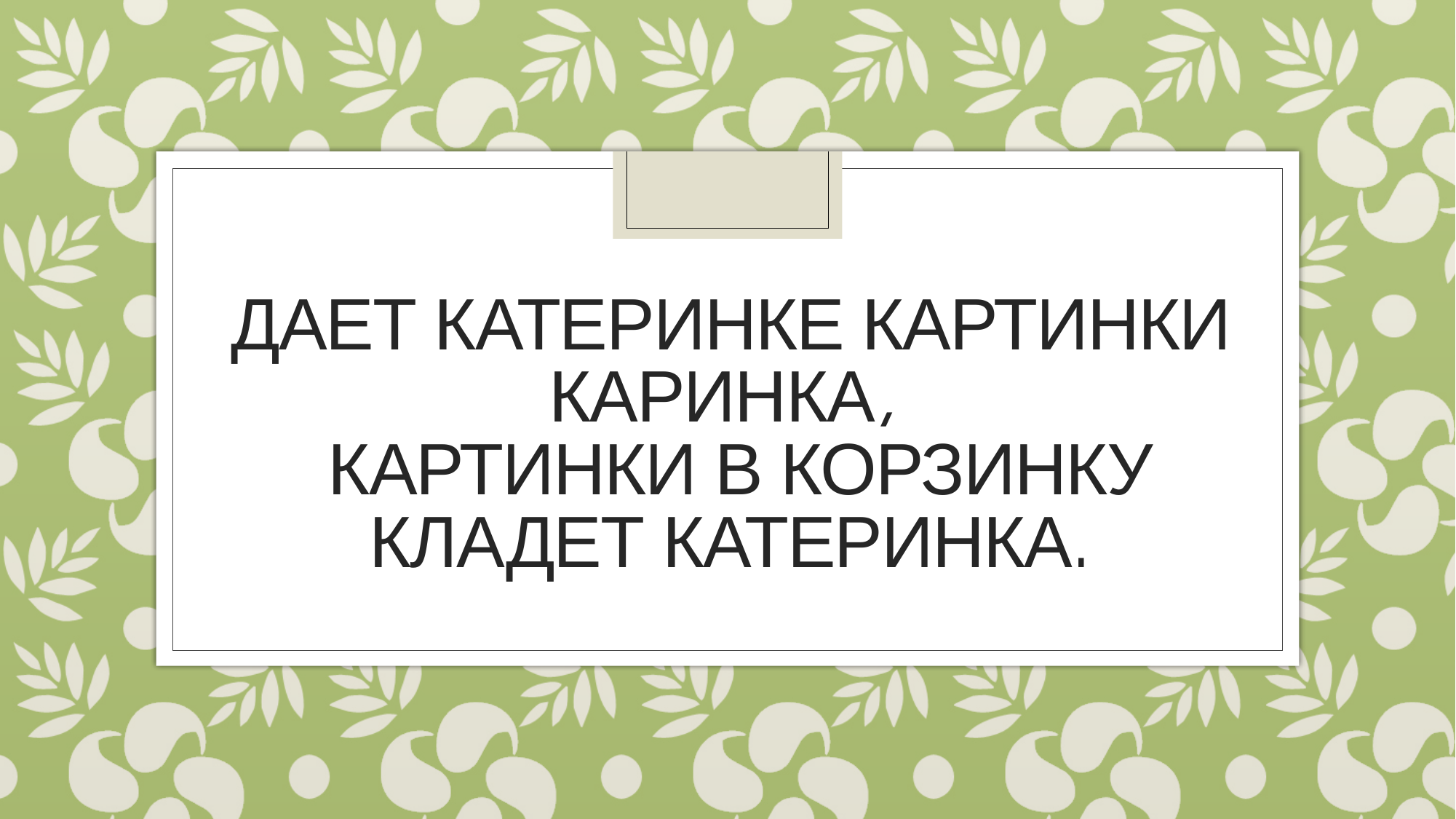

# Дает Катеринке картинки Каринка,   картинки в корзинку кладет Катеринка.